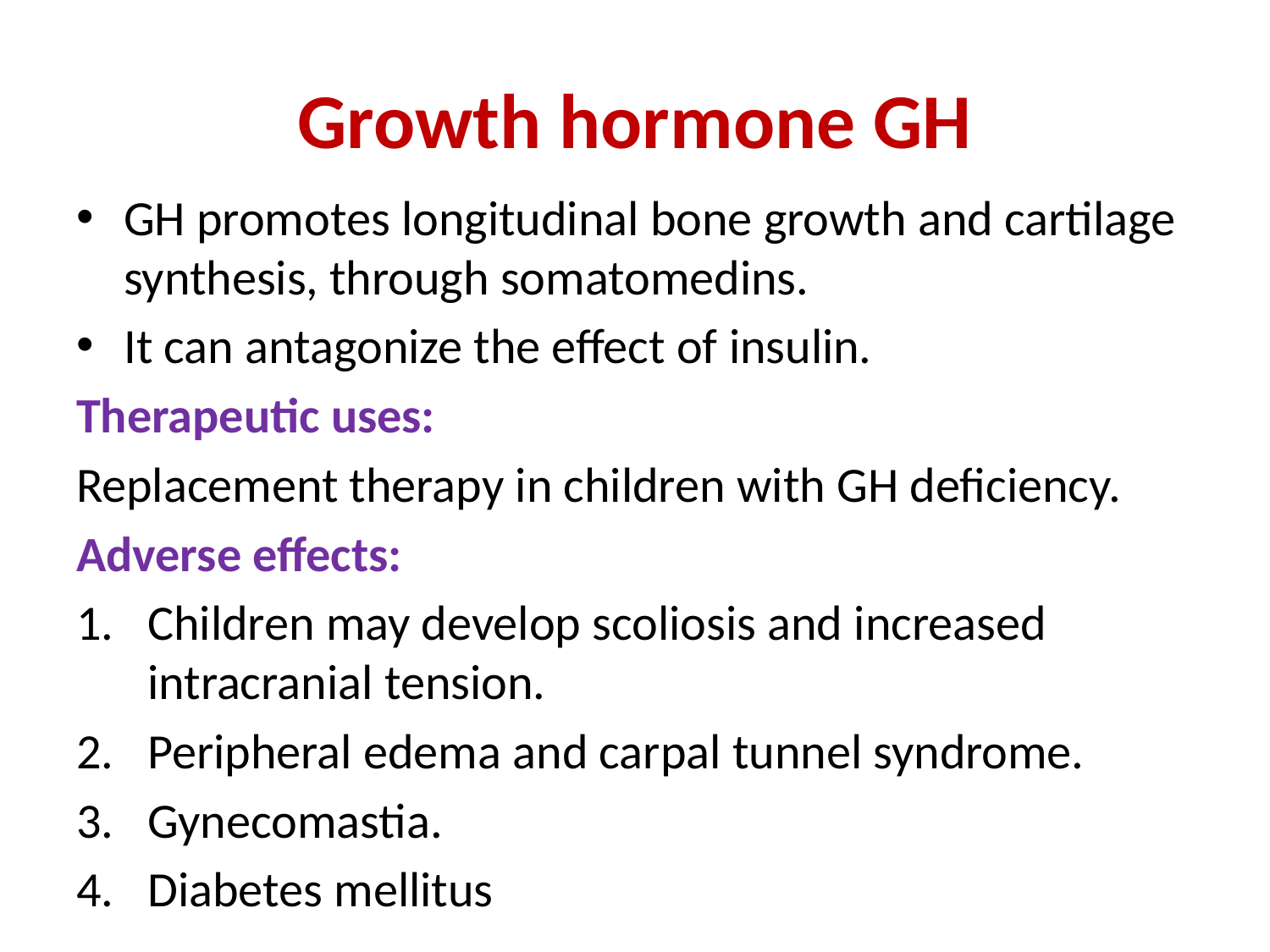

# Growth hormone GH
GH promotes longitudinal bone growth and cartilage synthesis, through somatomedins.
It can antagonize the effect of insulin.
Therapeutic uses:
Replacement therapy in children with GH deficiency.
Adverse effects:
Children may develop scoliosis and increased intracranial tension.
Peripheral edema and carpal tunnel syndrome.
Gynecomastia.
Diabetes mellitus